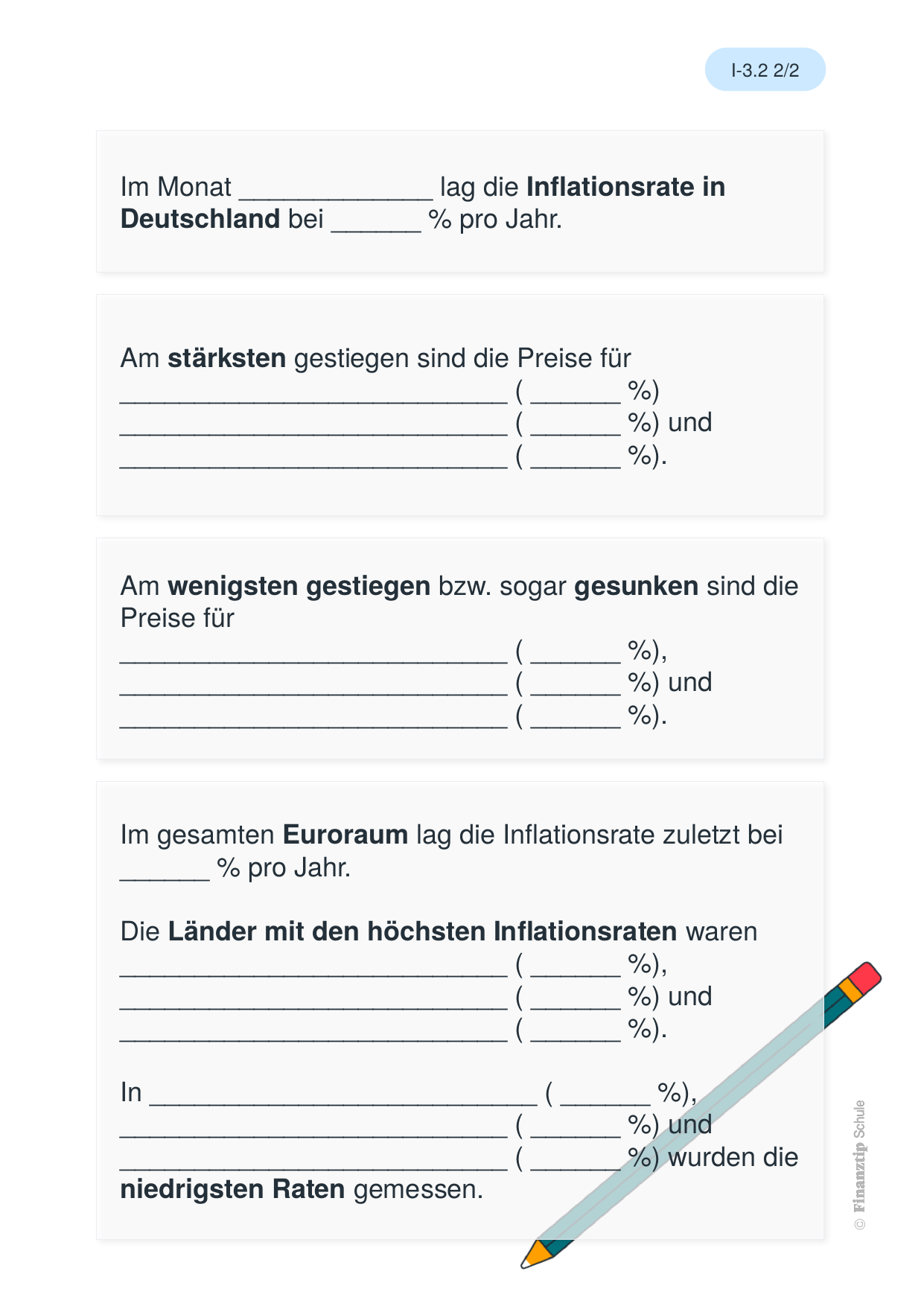

Im Monat _____________ lag die Inflationsrate in Deutschland bei ______ % pro Jahr.
Am stärksten gestiegen sind die Preise für
__________________________ ( ______ %)
__________________________ ( ______ %) und
__________________________ ( ______ %).
Am wenigsten gestiegen bzw. sogar gesunken sind die Preise für
__________________________ ( ______ %),
__________________________ ( ______ %) und
__________________________ ( ______ %).
Im gesamten Euroraum lag die Inflationsrate zuletzt bei ______ % pro Jahr.

Die Länder mit den höchsten Inflationsraten waren
__________________________ ( ______ %),
__________________________ ( ______ %) und
__________________________ ( ______ %).

In __________________________ ( ______ %),
__________________________ ( ______ %) und
__________________________ ( ______ %) wurden die niedrigsten Raten gemessen.